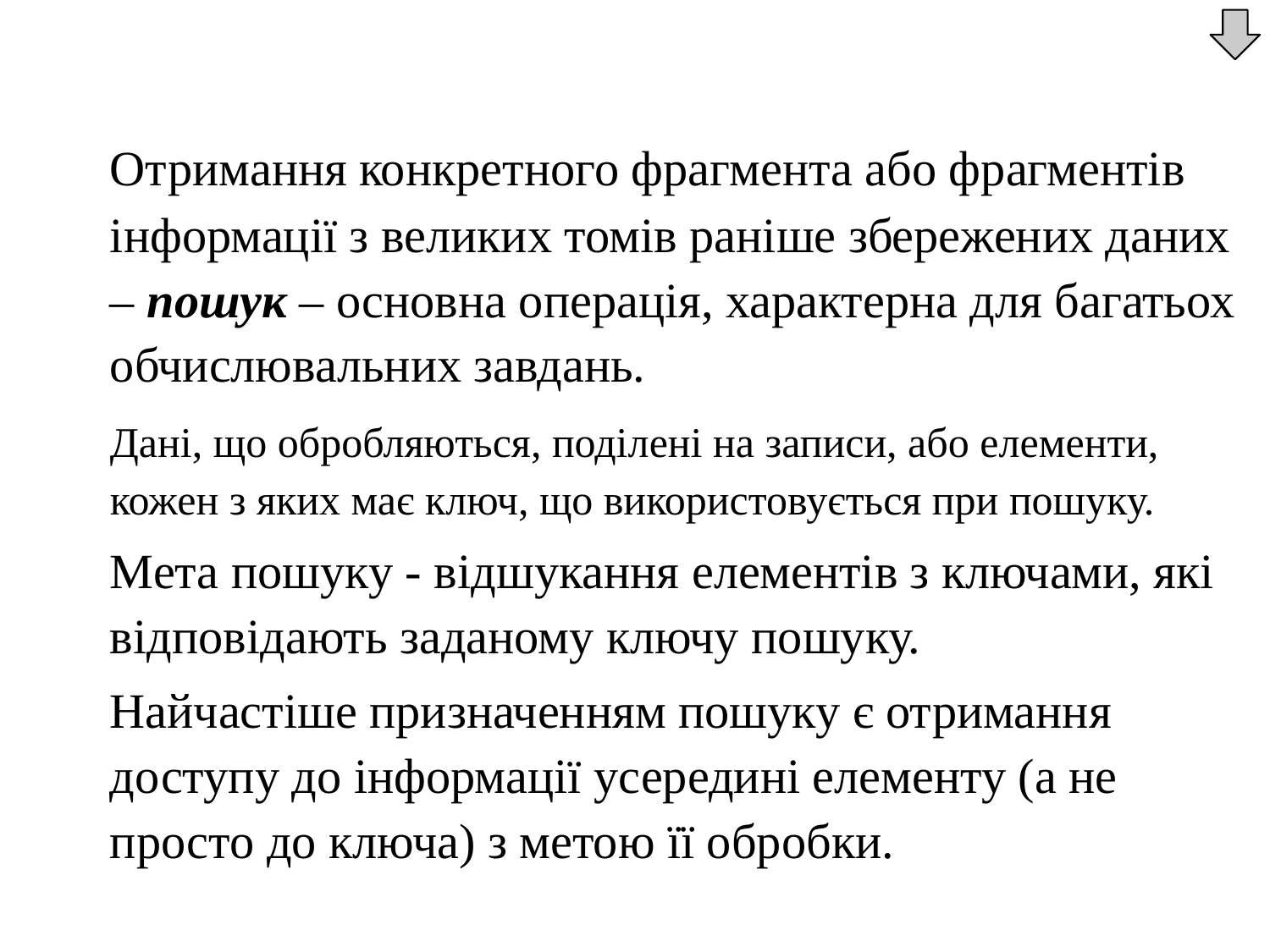

Отримання конкретного фрагмента або фрагментів інформації з великих томів раніше збережених даних – пошук – основна операція, характерна для багатьох обчислювальних завдань.
	Дані, що обробляються, поділені на записи, або елементи, кожен з яких має ключ, що використовується при пошуку.
	Мета пошуку - відшукання елементів з ключами, які відповідають заданому ключу пошуку.
	Найчастіше призначенням пошуку є отримання доступу до інформації усередині елементу (а не просто до ключа) з метою її обробки.